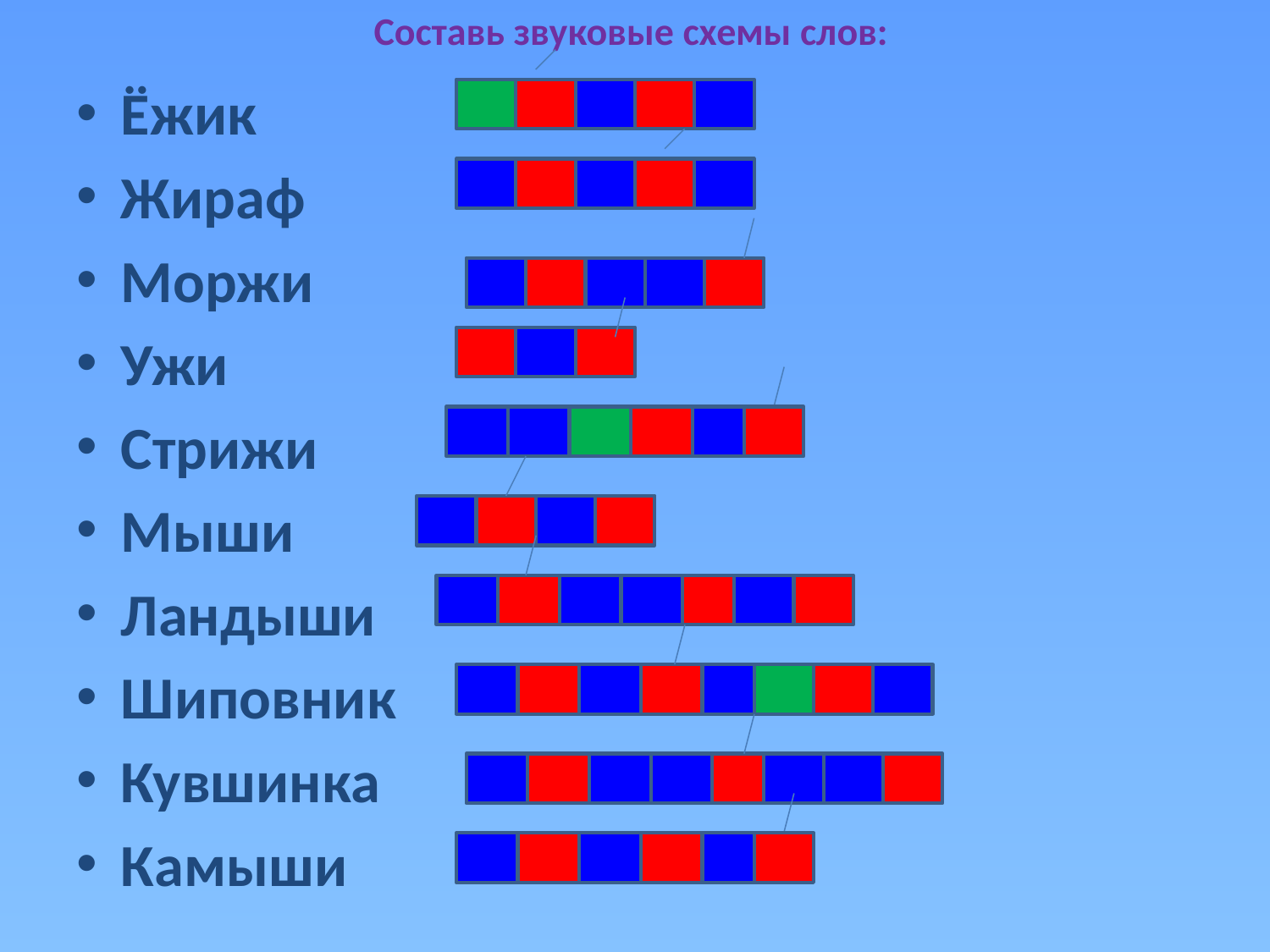

# Составь звуковые схемы слов:

Ёжик
Жираф
Моржи
Ужи
Стрижи
Мыши
Ландыши
Шиповник
Кувшинка
Камыши